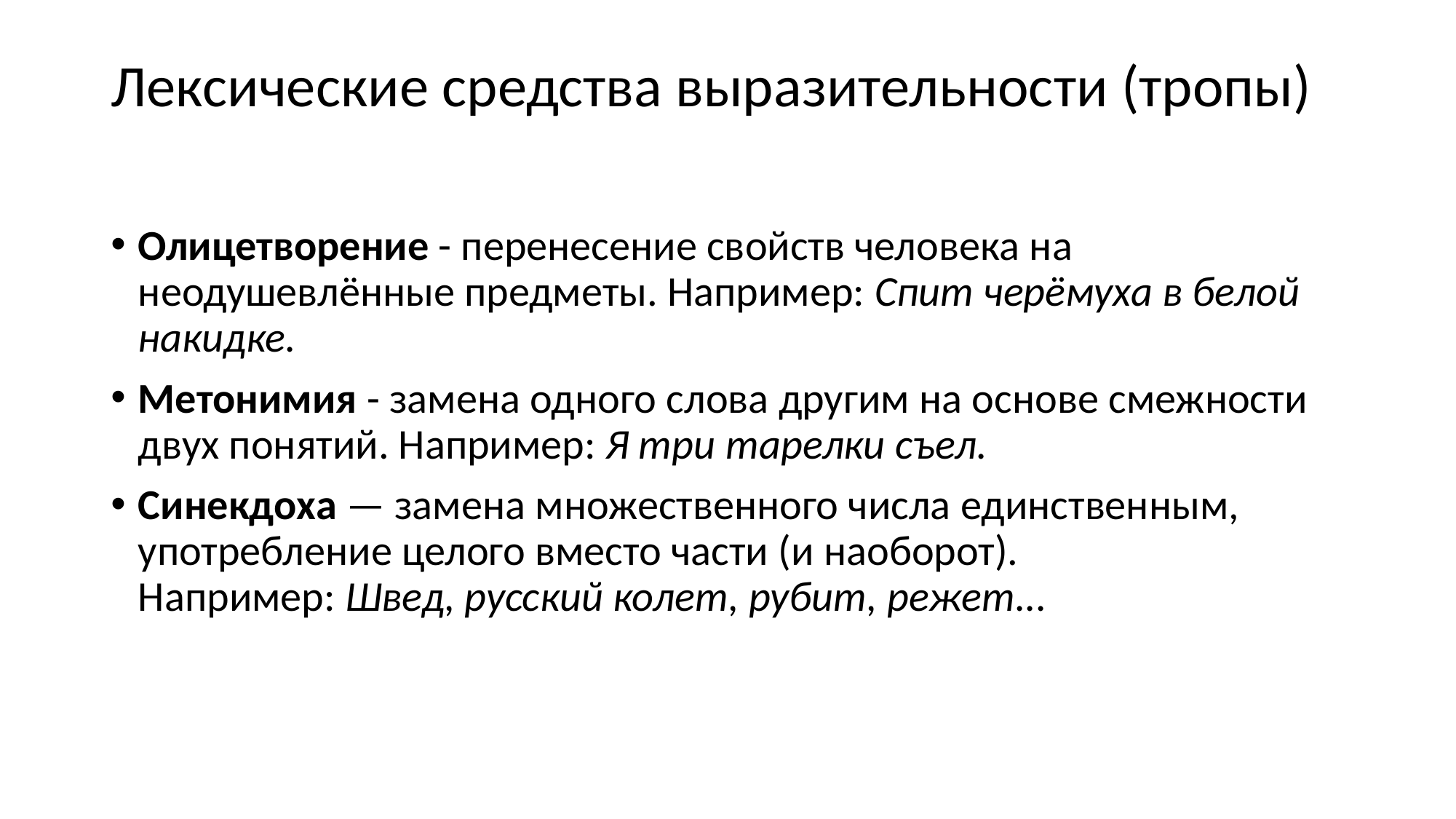

# Лексические средства выразительности (тропы)
Олицетворение - перенесение свойств человека на неодушевлённые предметы. Например: Спит черёмуха в белой накидке.
Метонимия - замена одного слова другим на основе смежности двух понятий. Например: Я три тарелки съел.
Синекдоха — замена множественного числа единственным, yпотребление целого вместо части (и наоборот). Например: Швед, русский колет, рубит, режет...